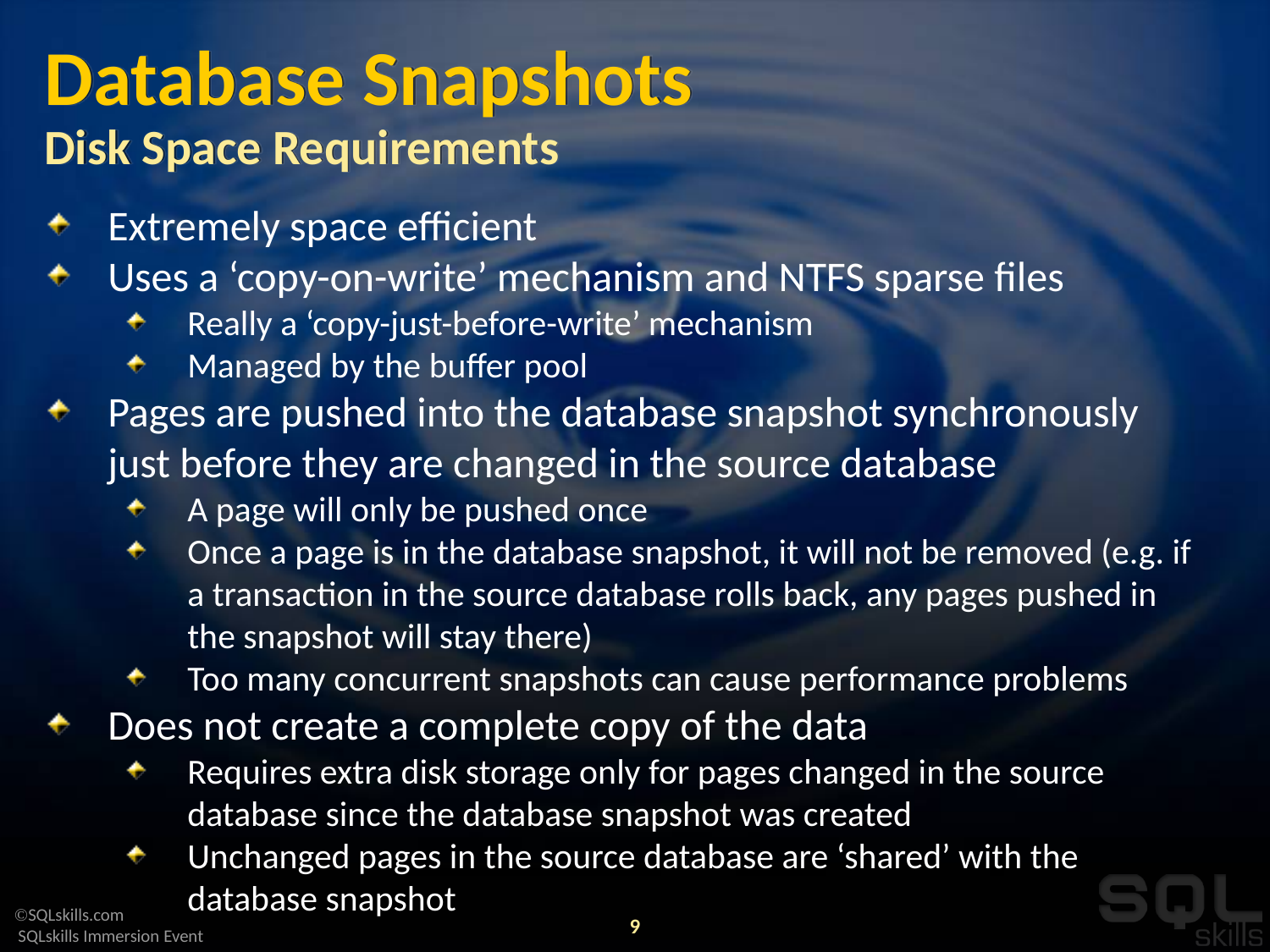

# Database Snapshots Disk Space Requirements
Extremely space efficient
Uses a ‘copy-on-write’ mechanism and NTFS sparse files
Really a ‘copy-just-before-write’ mechanism
Managed by the buffer pool
Pages are pushed into the database snapshot synchronously just before they are changed in the source database
A page will only be pushed once
Once a page is in the database snapshot, it will not be removed (e.g. if a transaction in the source database rolls back, any pages pushed in the snapshot will stay there)
Too many concurrent snapshots can cause performance problems
Does not create a complete copy of the data
Requires extra disk storage only for pages changed in the source database since the database snapshot was created
Unchanged pages in the source database are ‘shared’ with the database snapshot
9